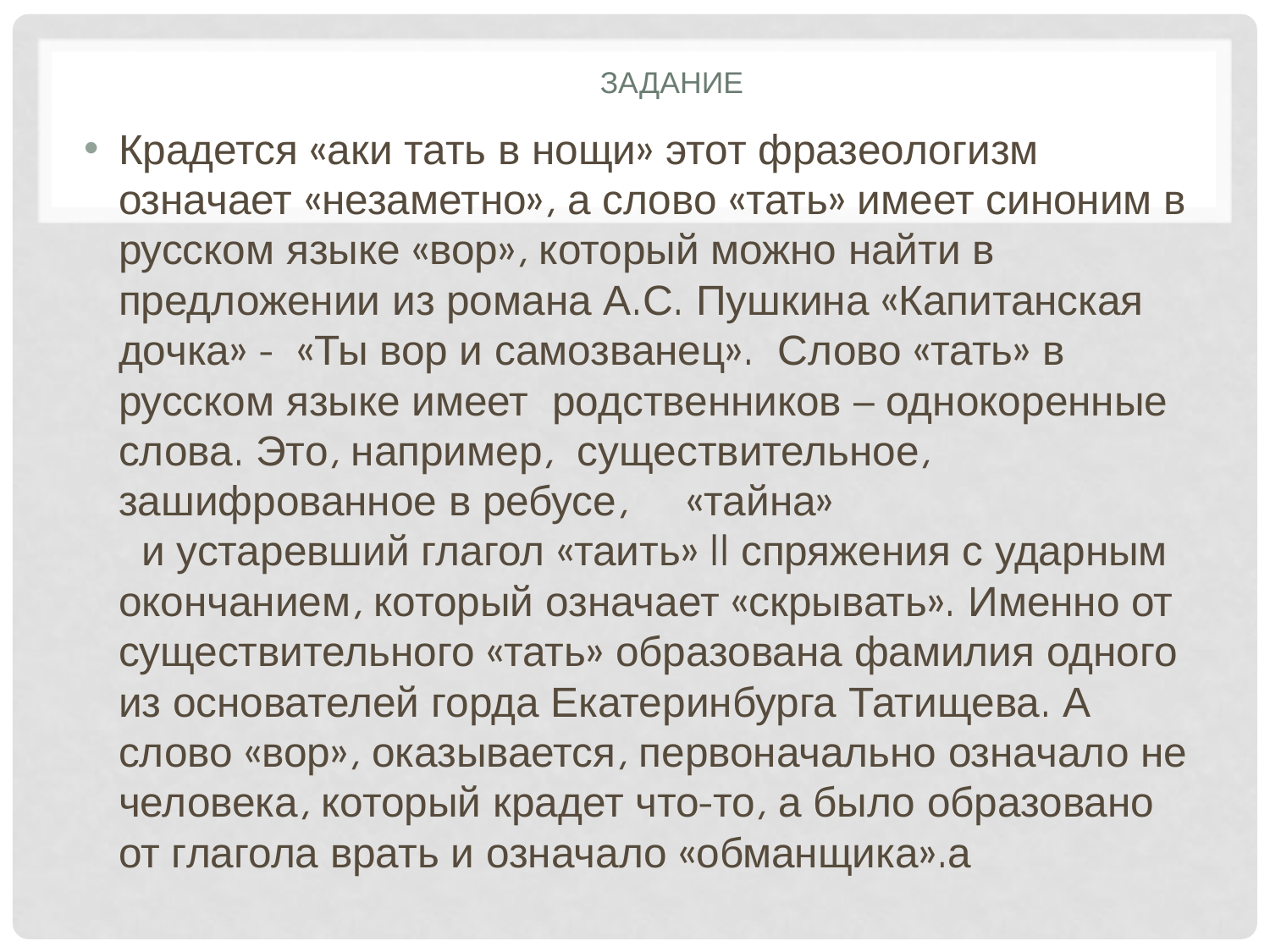

# Задание
Крадется «аки тать в нощи» этот фразеологизм означает «незаметно», а слово «тать» имеет синоним в русском языке «вор», который можно найти в предложении из романа А.С. Пушкина «Капитанская дочка» -  «Ты вор и самозванец».  Слово «тать» в русском языке имеет  родственников – однокоренные слова. Это, например,  существительное, зашифрованное в ребусе,     «тайна»                                 и устаревший глагол «таить» II спряжения с ударным окончанием, который означает «скрывать». Именно от существительного «тать» образована фамилия одного из основателей горда Екатеринбурга Татищева. А слово «вор», оказывается, первоначально означало не человека, который крадет что-то, а было образовано от глагола врать и означало «обманщика».а